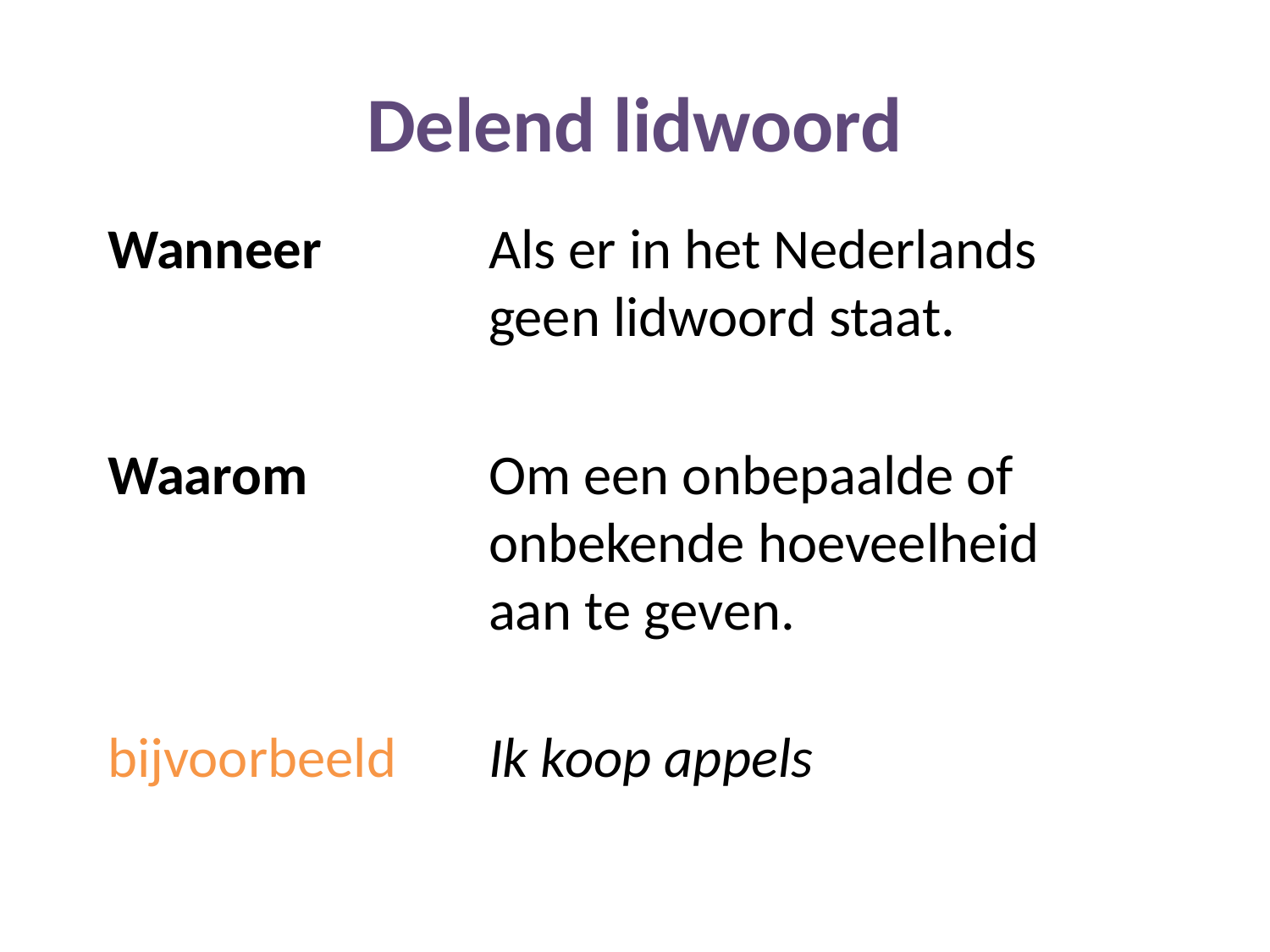

# Delend lidwoord
Wanneer		Als er in het Nederlands 				geen lidwoord staat.

Waarom		Om een onbepaalde of
			onbekende hoeveelheid
			aan te geven.
bijvoorbeeld	Ik koop appels